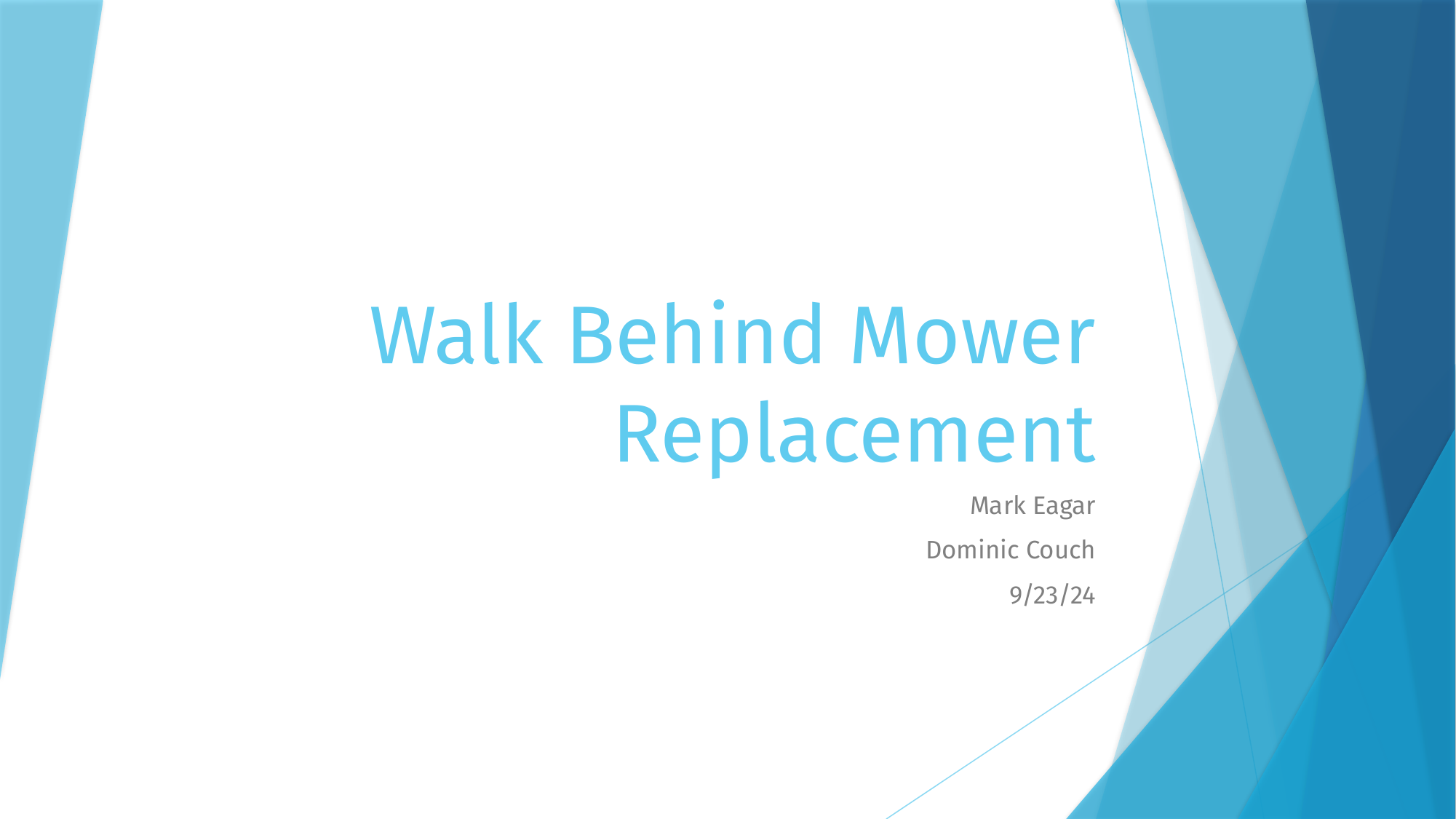

# Walk Behind Mower Replacement
Mark Eagar
Dominic Couch
9/23/24